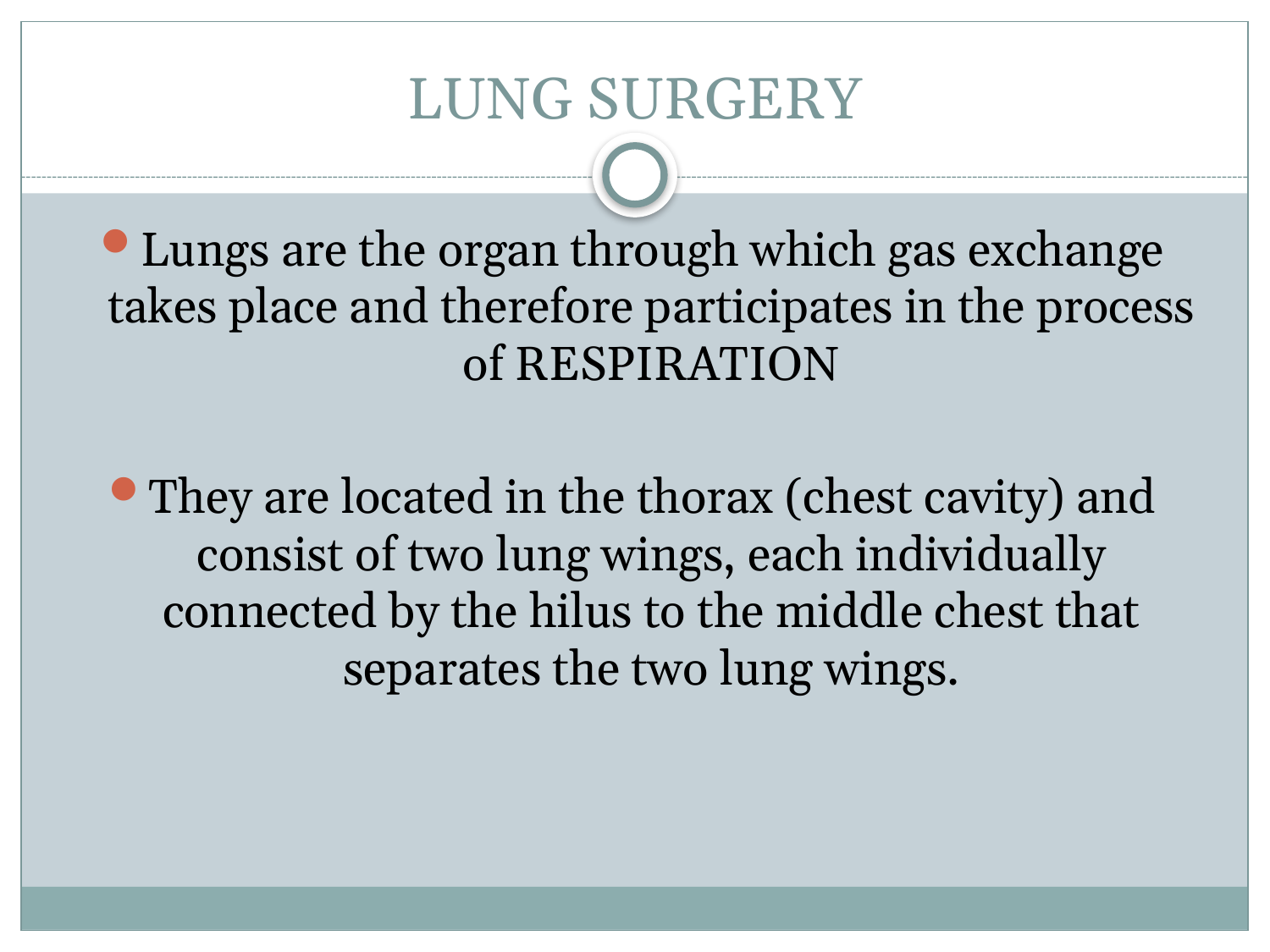

# LUNG SURGERY
Lungs are the organ through which gas exchange takes place and therefore participates in the process of RESPIRATION

They are located in the thorax (chest cavity) and consist of two lung wings, each individually connected by the hilus to the middle chest that separates the two lung wings.